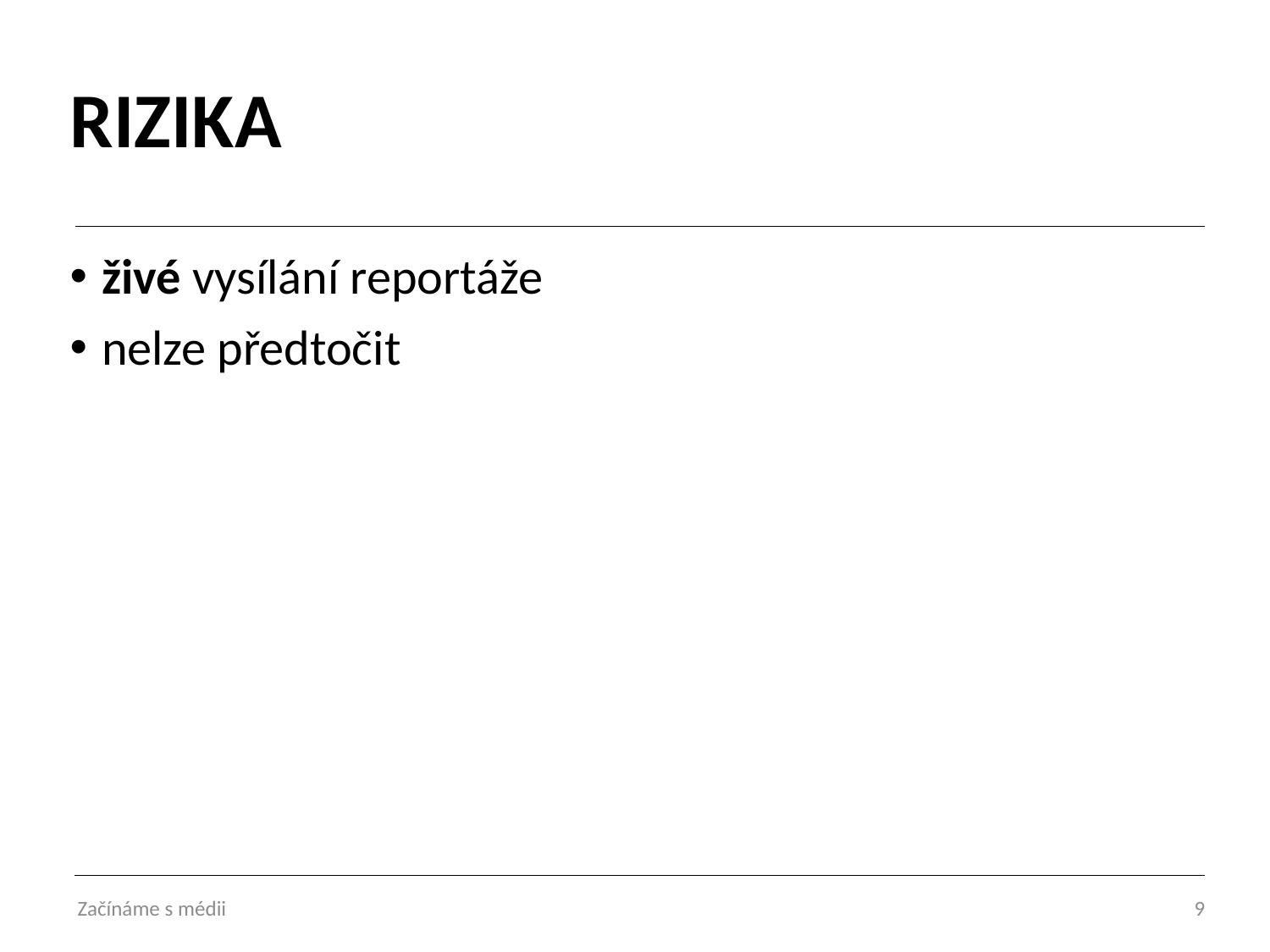

# RIZIKA
živé vysílání reportáže
nelze předtočit

Začínáme s médii
9